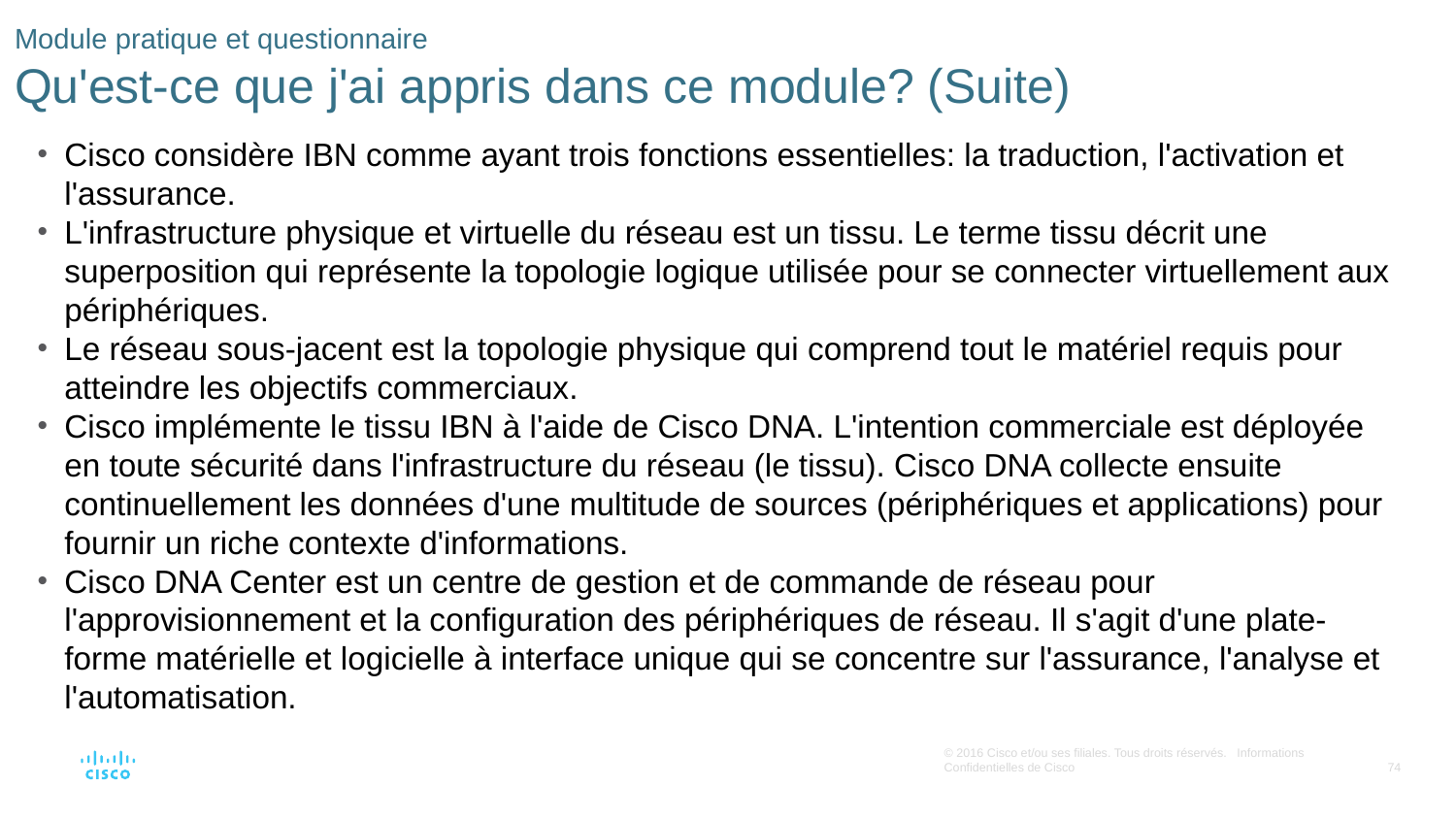

# Module pratique et questionnaire Qu'est-ce que j'ai appris dans ce module? (Suite)
Cisco considère IBN comme ayant trois fonctions essentielles: la traduction, l'activation et l'assurance.
L'infrastructure physique et virtuelle du réseau est un tissu. Le terme tissu décrit une superposition qui représente la topologie logique utilisée pour se connecter virtuellement aux périphériques.
Le réseau sous-jacent est la topologie physique qui comprend tout le matériel requis pour atteindre les objectifs commerciaux.
Cisco implémente le tissu IBN à l'aide de Cisco DNA. L'intention commerciale est déployée en toute sécurité dans l'infrastructure du réseau (le tissu). Cisco DNA collecte ensuite continuellement les données d'une multitude de sources (périphériques et applications) pour fournir un riche contexte d'informations.
Cisco DNA Center est un centre de gestion et de commande de réseau pour l'approvisionnement et la configuration des périphériques de réseau. Il s'agit d'une plate-forme matérielle et logicielle à interface unique qui se concentre sur l'assurance, l'analyse et l'automatisation.